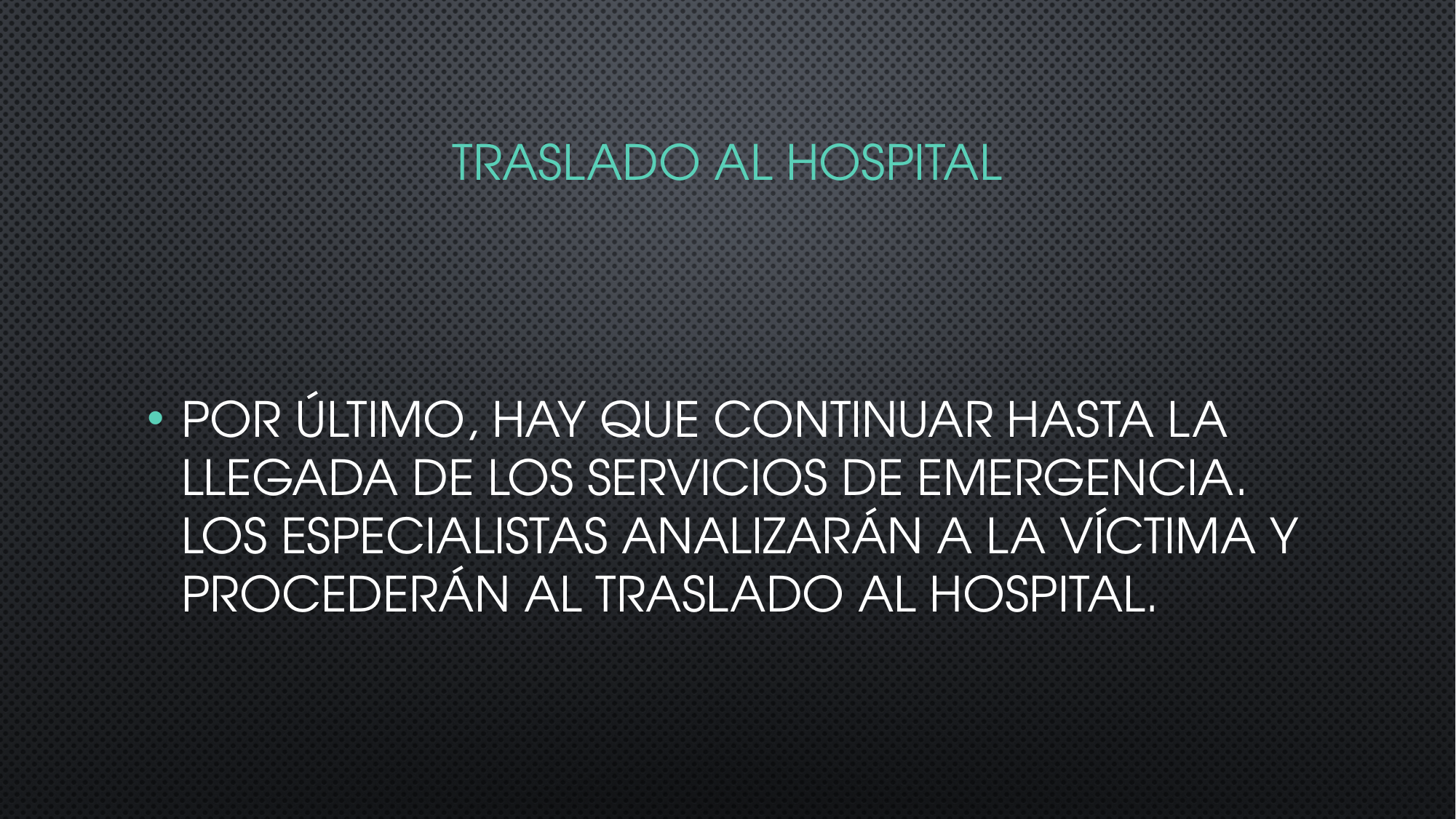

# TRASLADO AL HOSPITAL
Por último, hay que continuar hasta la llegada de los servicios de emergencia. Los especialistas analizarán a la víctima y procederán al traslado al hospital.